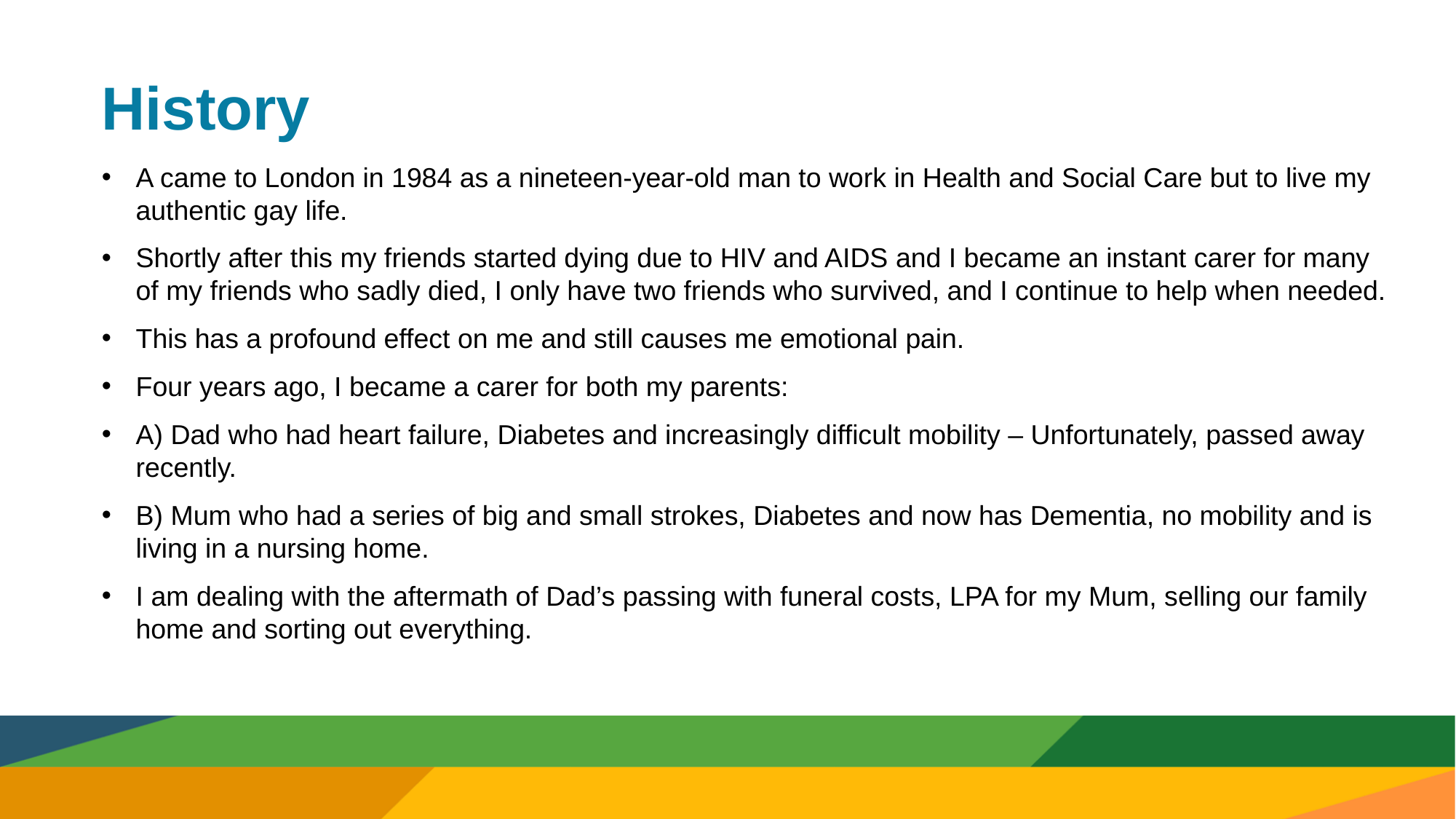

# History
A came to London in 1984 as a nineteen-year-old man to work in Health and Social Care but to live my authentic gay life.
Shortly after this my friends started dying due to HIV and AIDS and I became an instant carer for many of my friends who sadly died, I only have two friends who survived, and I continue to help when needed.
This has a profound effect on me and still causes me emotional pain.
Four years ago, I became a carer for both my parents:
A) Dad who had heart failure, Diabetes and increasingly difficult mobility – Unfortunately, passed away recently.
B) Mum who had a series of big and small strokes, Diabetes and now has Dementia, no mobility and is living in a nursing home.
I am dealing with the aftermath of Dad’s passing with funeral costs, LPA for my Mum, selling our family home and sorting out everything.